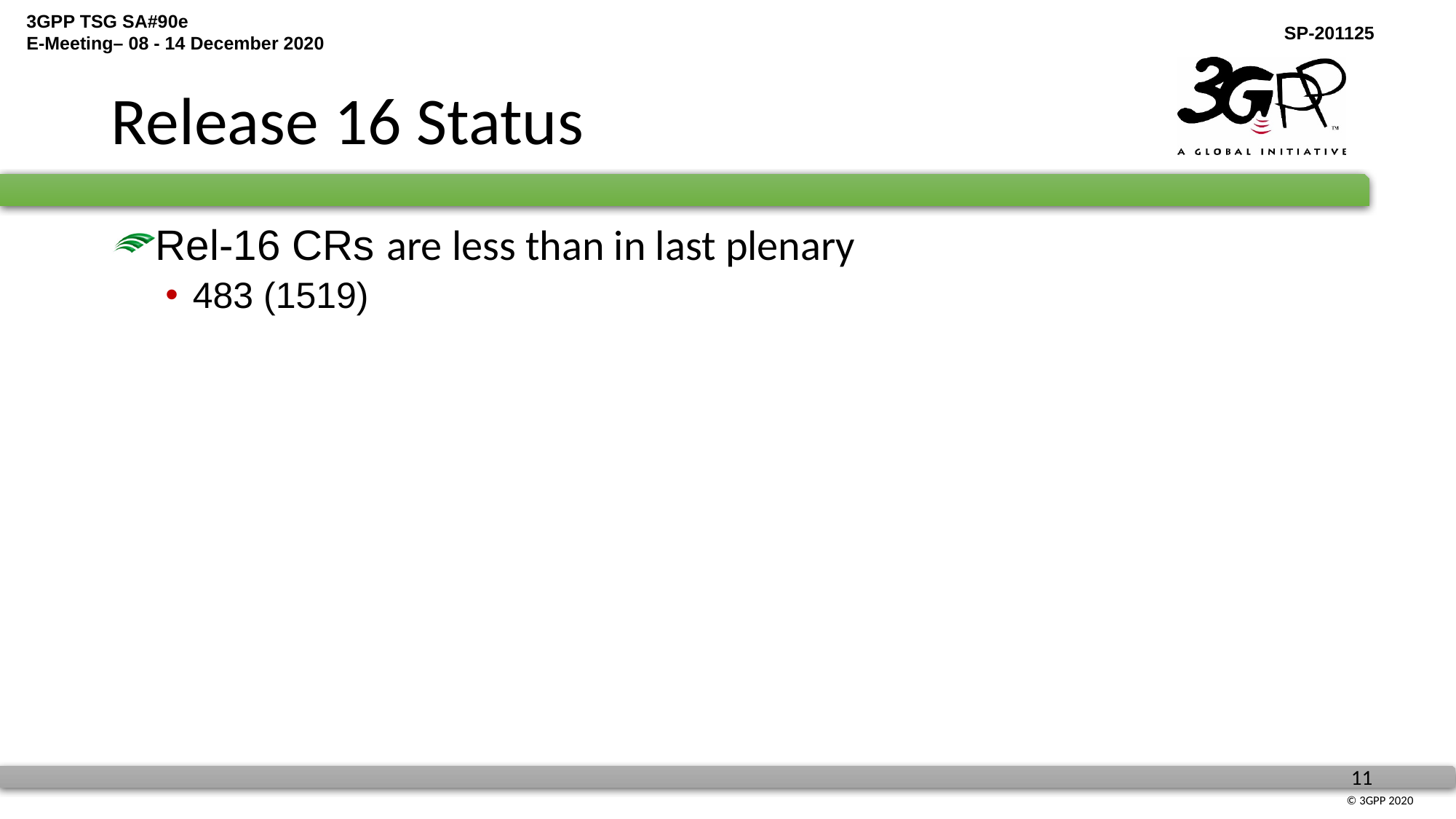

# Release 16 Status
Rel-16 CRs are less than in last plenary
483 (1519)